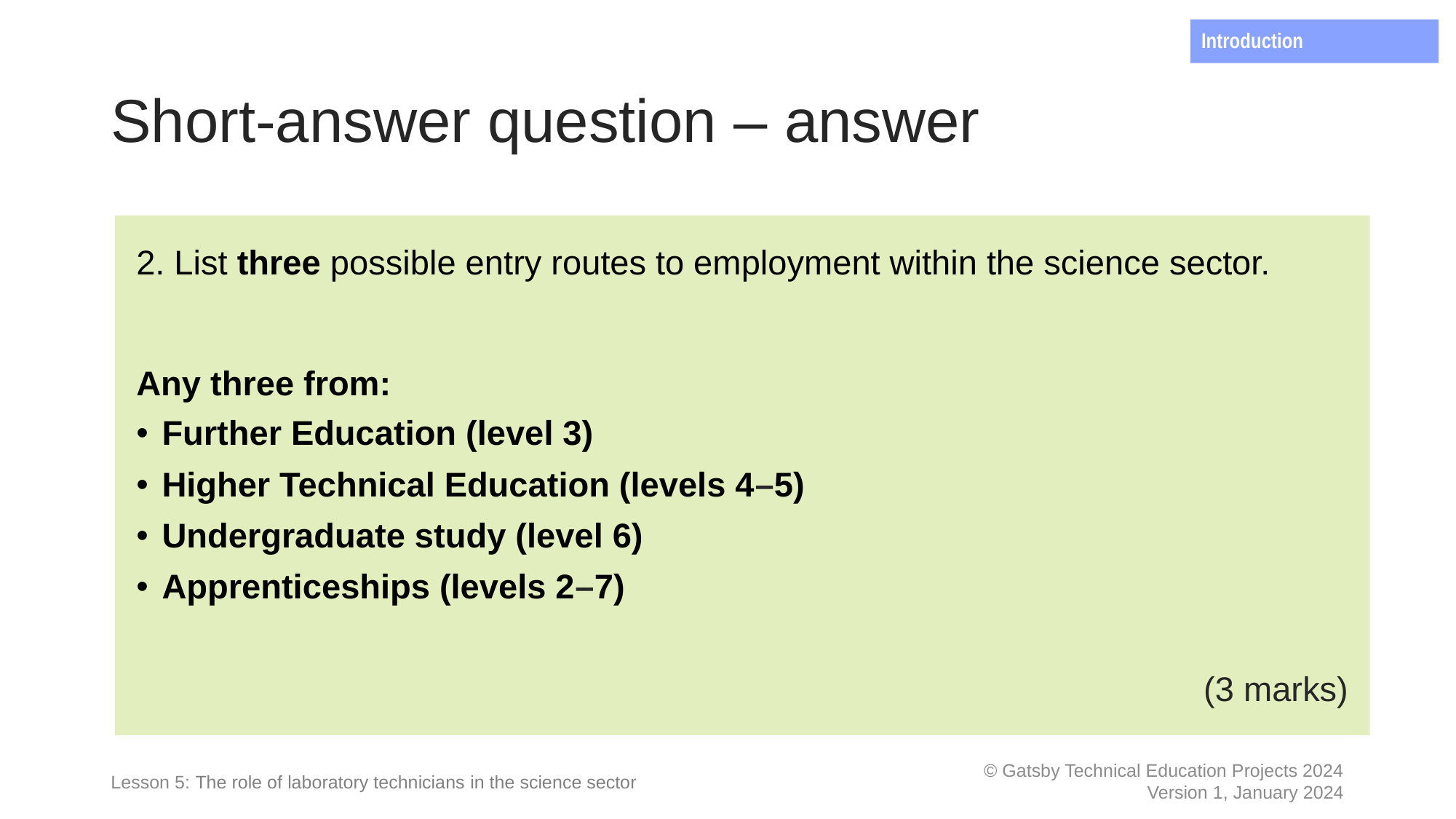

Introduction
# Short-answer question – answer
2. List three possible entry routes to employment within the science sector.

Any three from:
Further Education (level 3)
Higher Technical Education (levels 4–5)
Undergraduate study (level 6)
Apprenticeships (levels 2–7)

(3 marks)

List the reasons for your decision.
Lesson 5: The role of laboratory technicians in the science sector